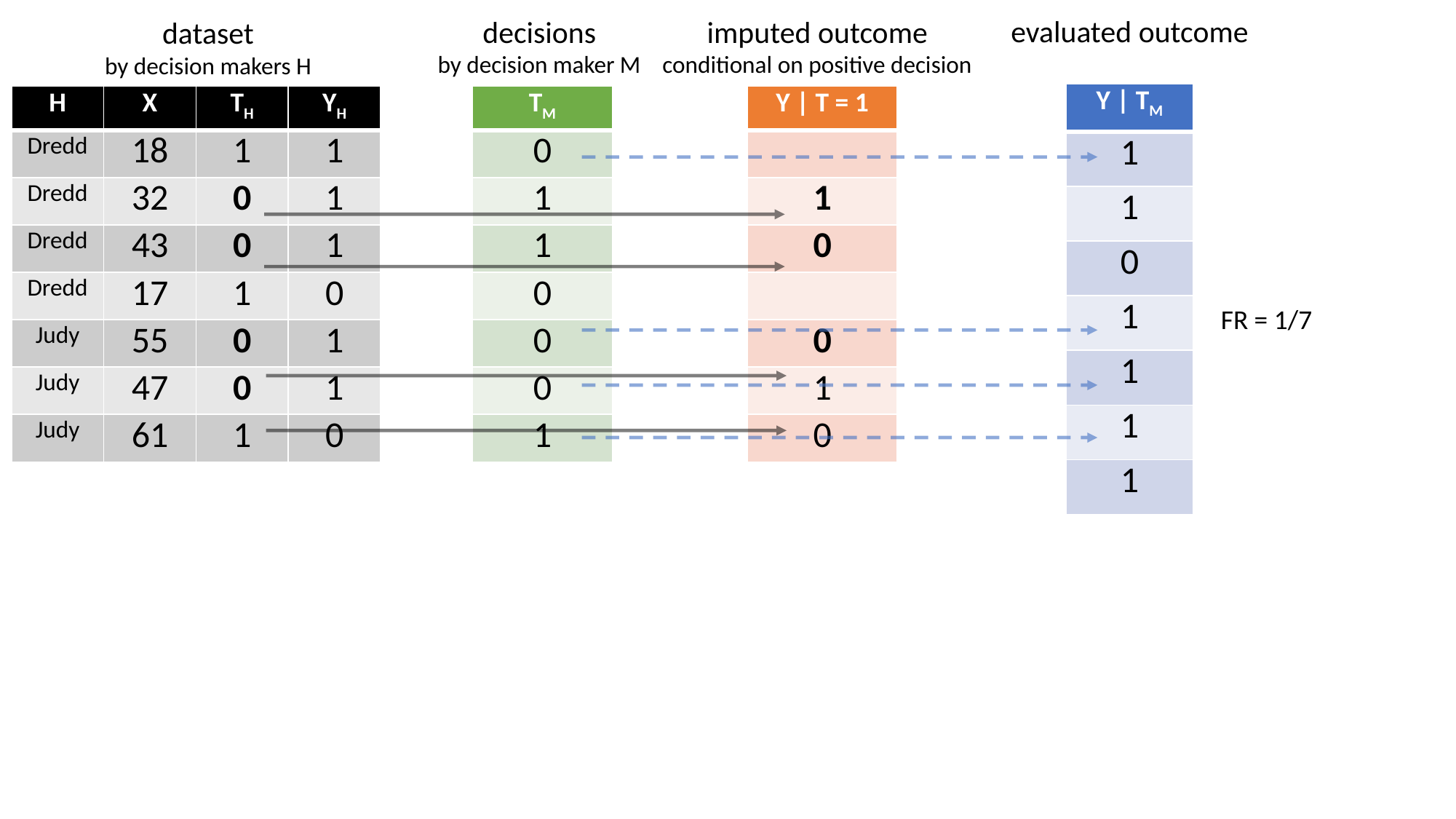

evaluated outcome
decisions
by decision maker M
imputed outcome
conditional on positive decision
dataset
by decision makers H
| Y | TM |
| --- |
| 1 |
| 1 |
| 0 |
| 1 |
| 1 |
| 1 |
| 1 |
| H | X | TH | YH |
| --- | --- | --- | --- |
| Dredd | 18 | 1 | 1 |
| Dredd | 32 | 0 | 1 |
| Dredd | 43 | 0 | 1 |
| Dredd | 17 | 1 | 0 |
| Judy | 55 | 0 | 1 |
| Judy | 47 | 0 | 1 |
| Judy | 61 | 1 | 0 |
| TM |
| --- |
| 0 |
| 1 |
| 1 |
| 0 |
| 0 |
| 0 |
| 1 |
| Y | T = 1 |
| --- |
|  |
| 1 |
| 0 |
|  |
| 0 |
| 1 |
| 0 |
FR = 1/7